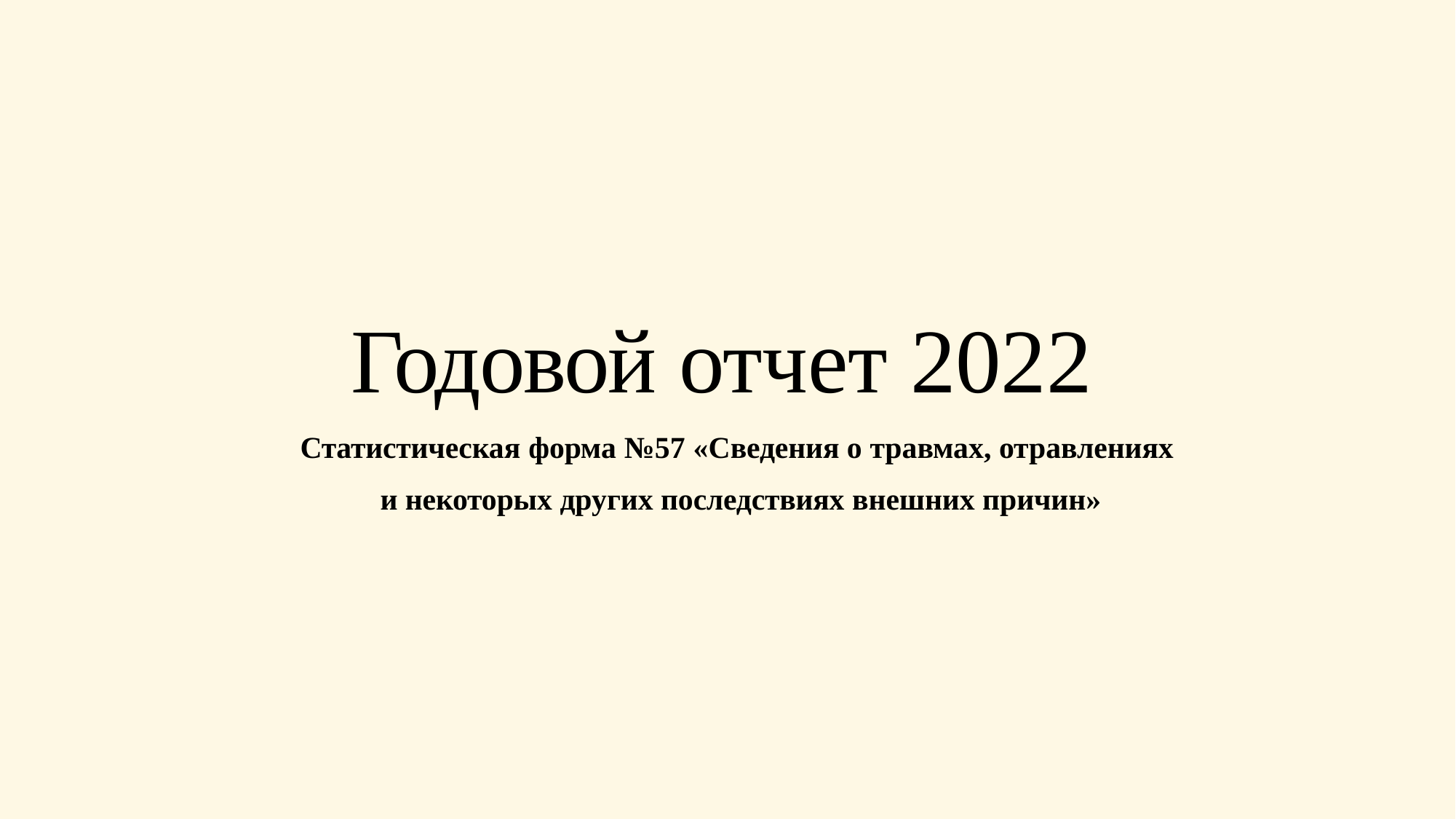

#
Годовой отчет 2022
Статистическая форма №57 «Сведения о травмах, отравлениях  и некоторых других последствиях внешних причин»